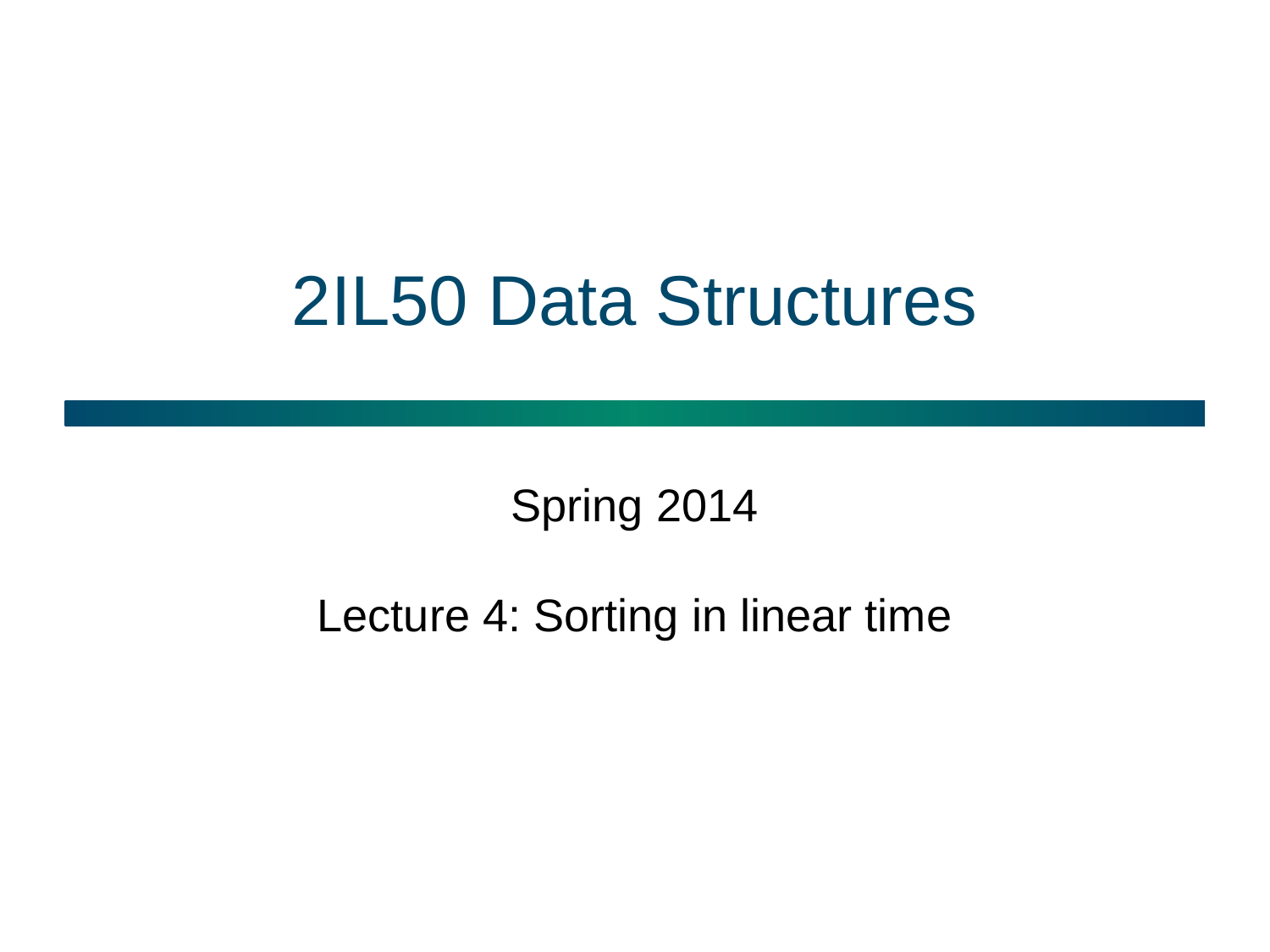

# 2IL50 Data Structures
Spring 2014
Lecture 4: Sorting in linear time